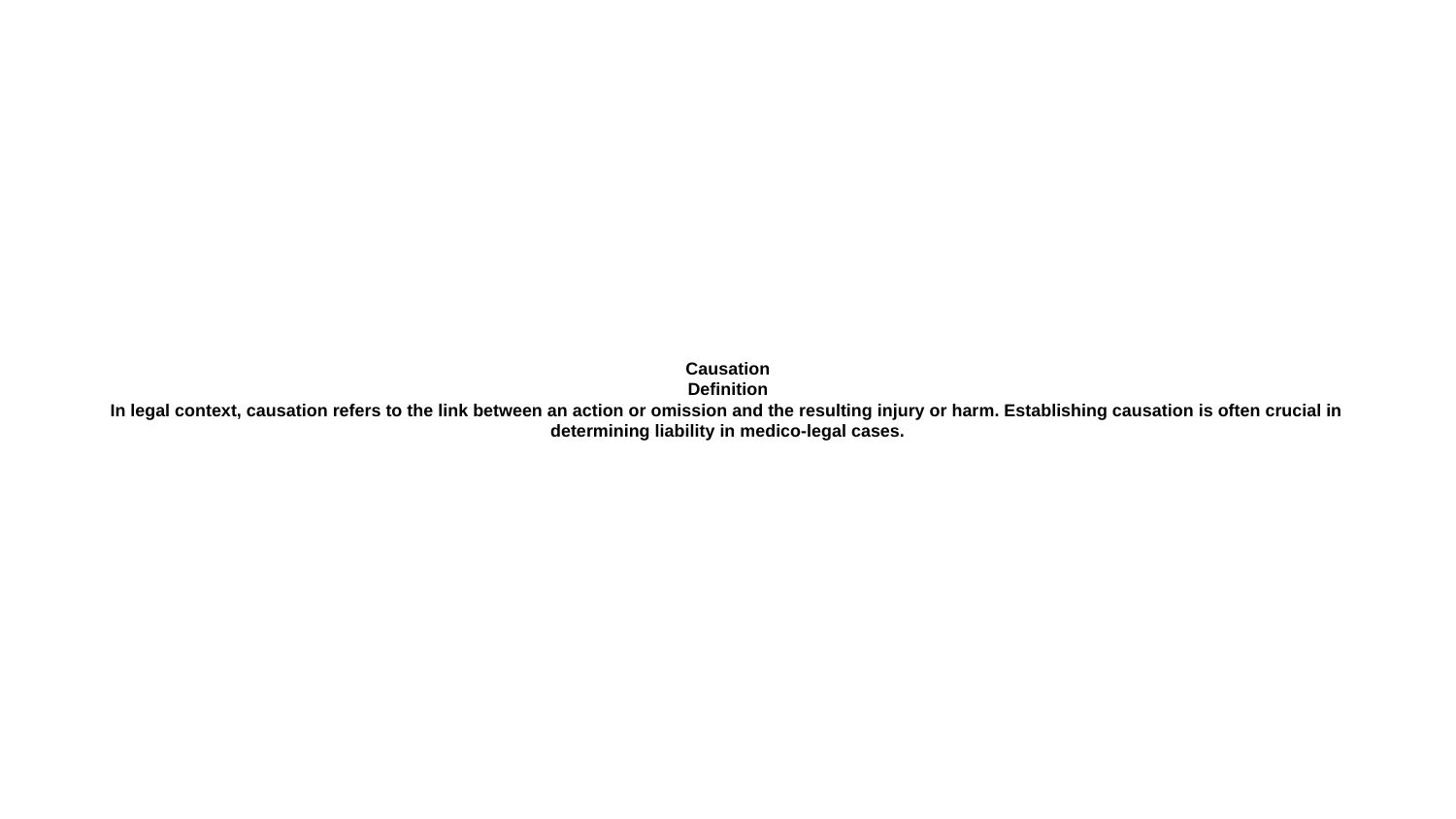

# Causation Definition In legal context, causation refers to the link between an action or omission and the resulting injury or harm. Establishing causation is often crucial in determining liability in medico-legal cases.